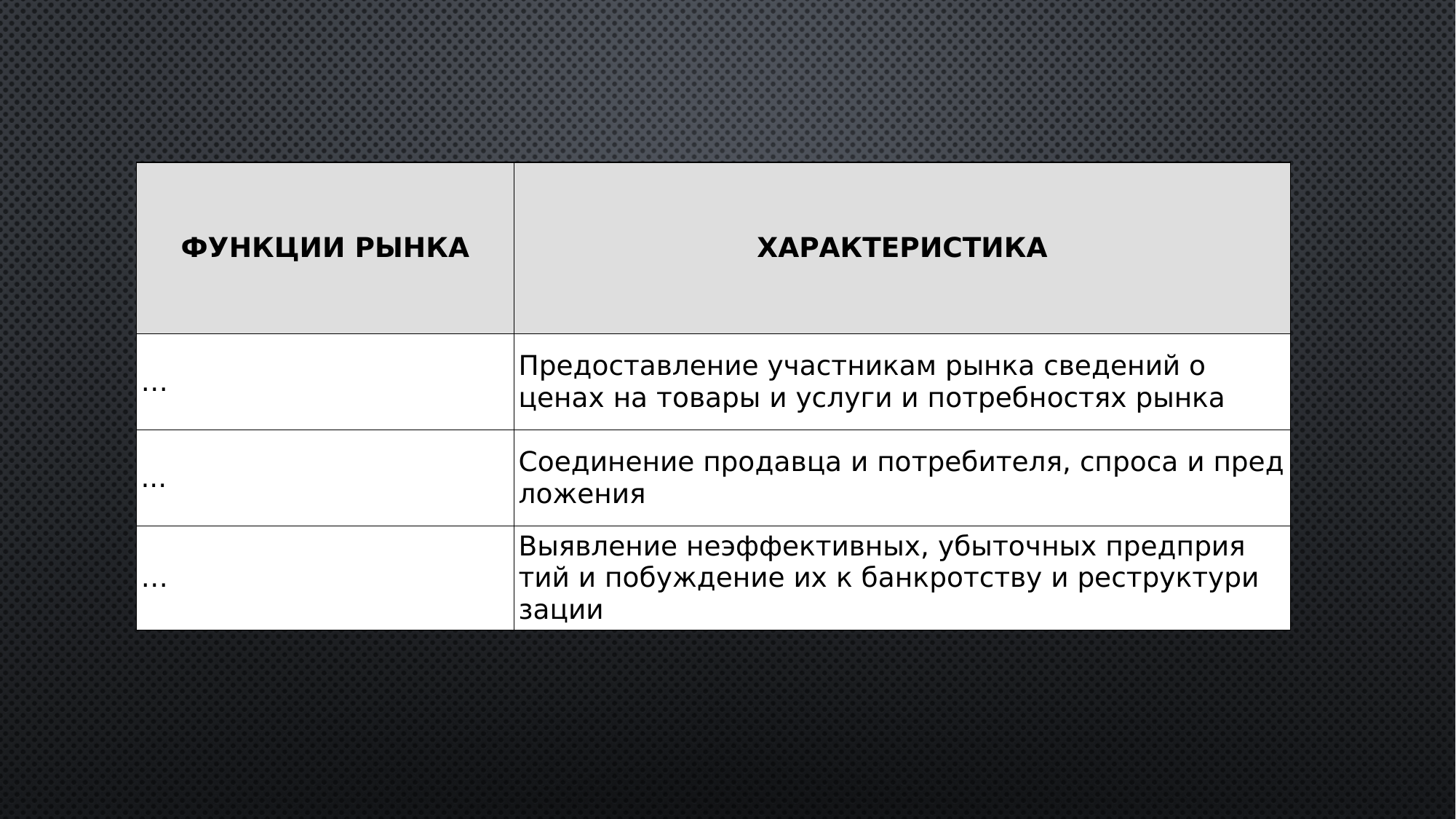

#
| ФУНК­ЦИИ РЫНКА | ХА­РАК­ТЕ­РИ­СТИ­КА |
| --- | --- |
| … | Предо­став­ле­ние участ­ни­кам рынка све­де­ний о ценах на то­ва­ры и услу­ги и по­треб­но­стях рынка |
| ... | Со­еди­не­ние про­дав­ца и по­тре­би­те­ля, спро­са и пред­ло­же­ния |
| … | Вы­яв­ле­ние не­эф­фек­тив­ных, убы­точ­ных пред­при­я­тий и по­буж­де­ние их к банк­рот­ству и ре­струк­ту­ри­за­ции |